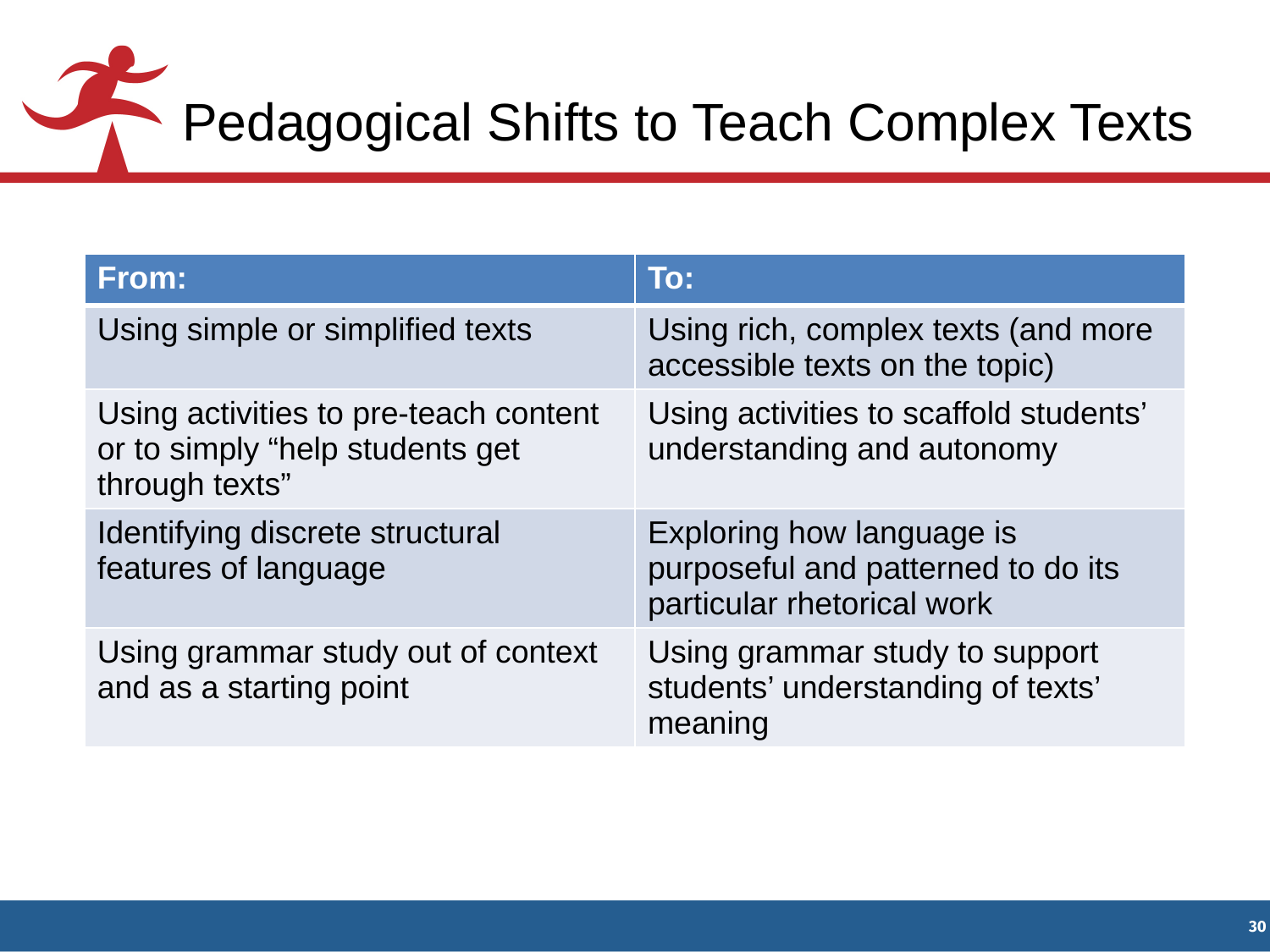

# Pedagogical Shifts to Teach Complex Texts
| From: | To: |
| --- | --- |
| Using simple or simplified texts | Using rich, complex texts (and more accessible texts on the topic) |
| Using activities to pre-teach content or to simply “help students get through texts” | Using activities to scaffold students’ understanding and autonomy |
| Identifying discrete structural features of language | Exploring how language is purposeful and patterned to do its particular rhetorical work |
| Using grammar study out of context and as a starting point | Using grammar study to support students’ understanding of texts’ meaning |